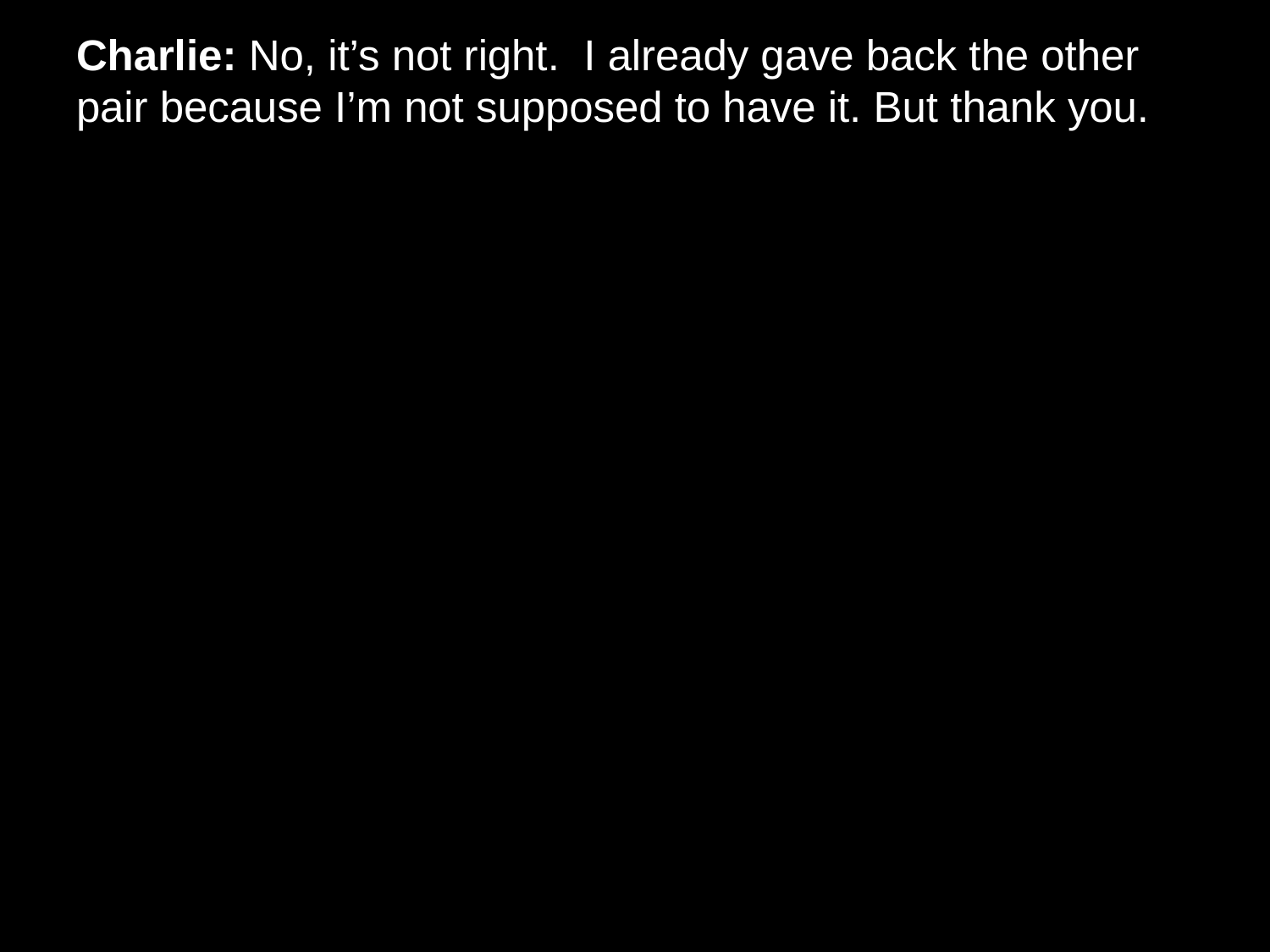

# Charlie: No, it’s not right.  I already gave back the other pair because I’m not supposed to have it. But thank you.